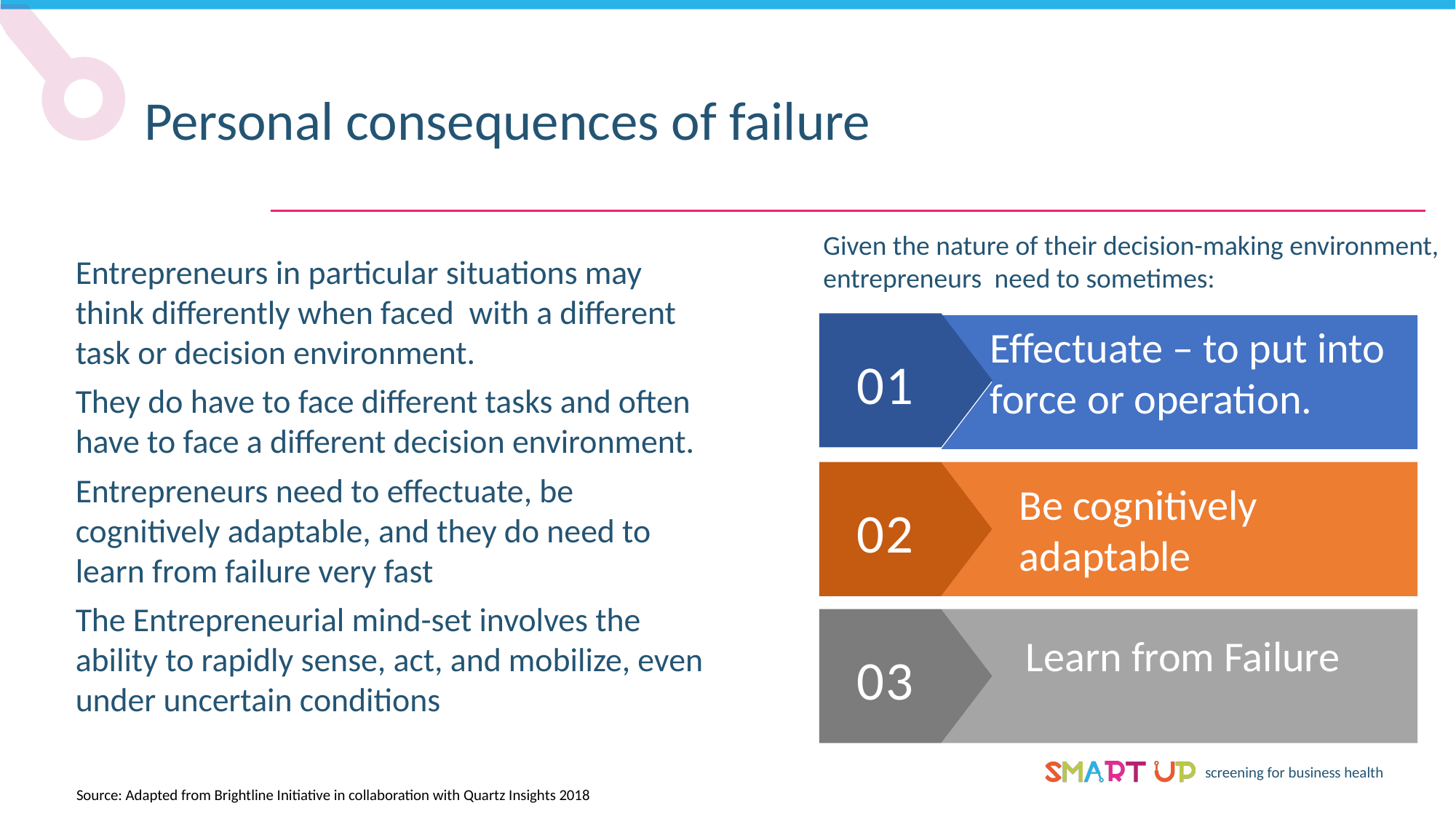

Personal consequences of failure
Given the nature of their decision-making environment,
entrepreneurs  need to sometimes:
Entrepreneurs in particular situations may think differently when faced  with a different task or decision environment.
They do have to face different tasks and often have to face a different decision environment.
Entrepreneurs need to effectuate, be cognitively adaptable, and they do need to learn from failure very fast
The Entrepreneurial mind-set involves the ability to rapidly sense, act, and mobilize, even under uncertain conditions

Effectuate – to put into force or operation.
01

Be cognitively adaptable
02

03
Learn from Failure
Source: Adapted from Brightline Initiative in collaboration with Quartz Insights 2018